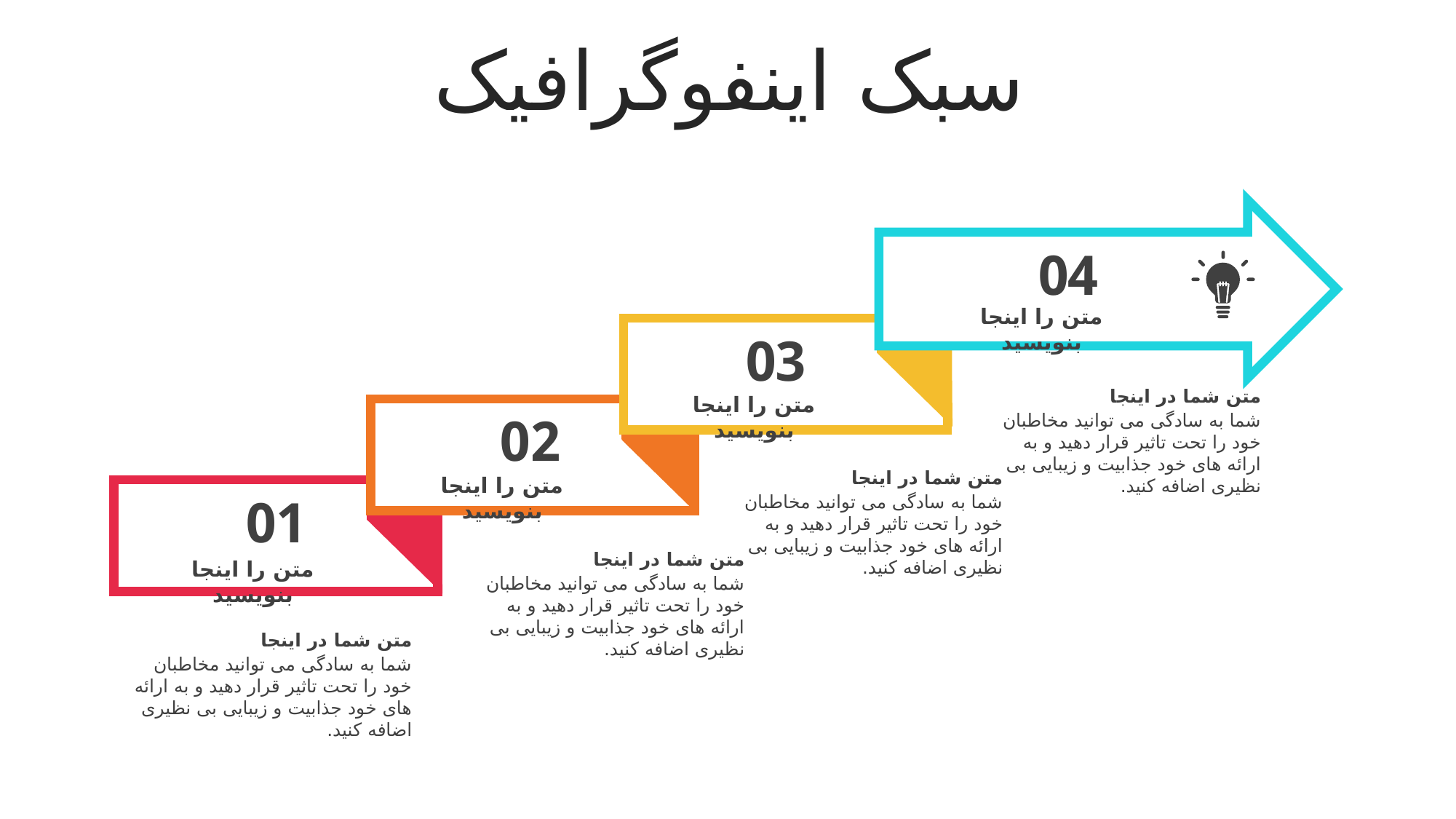

سبک اینفوگرافیک

04

متن را اینجا بنویسید
03
متن شما در اینجا
شما به سادگی می توانید مخاطبان خود را تحت تاثیر قرار دهید و به ارائه های خود جذابیت و زیبایی بی نظیری اضافه کنید.
متن را اینجا بنویسید
02
متن شما در اینجا
شما به سادگی می توانید مخاطبان خود را تحت تاثیر قرار دهید و به ارائه های خود جذابیت و زیبایی بی نظیری اضافه کنید.
متن را اینجا بنویسید
01
متن شما در اینجا
شما به سادگی می توانید مخاطبان خود را تحت تاثیر قرار دهید و به ارائه های خود جذابیت و زیبایی بی نظیری اضافه کنید.
متن را اینجا بنویسید
متن شما در اینجا
شما به سادگی می توانید مخاطبان خود را تحت تاثیر قرار دهید و به ارائه های خود جذابیت و زیبایی بی نظیری اضافه کنید.